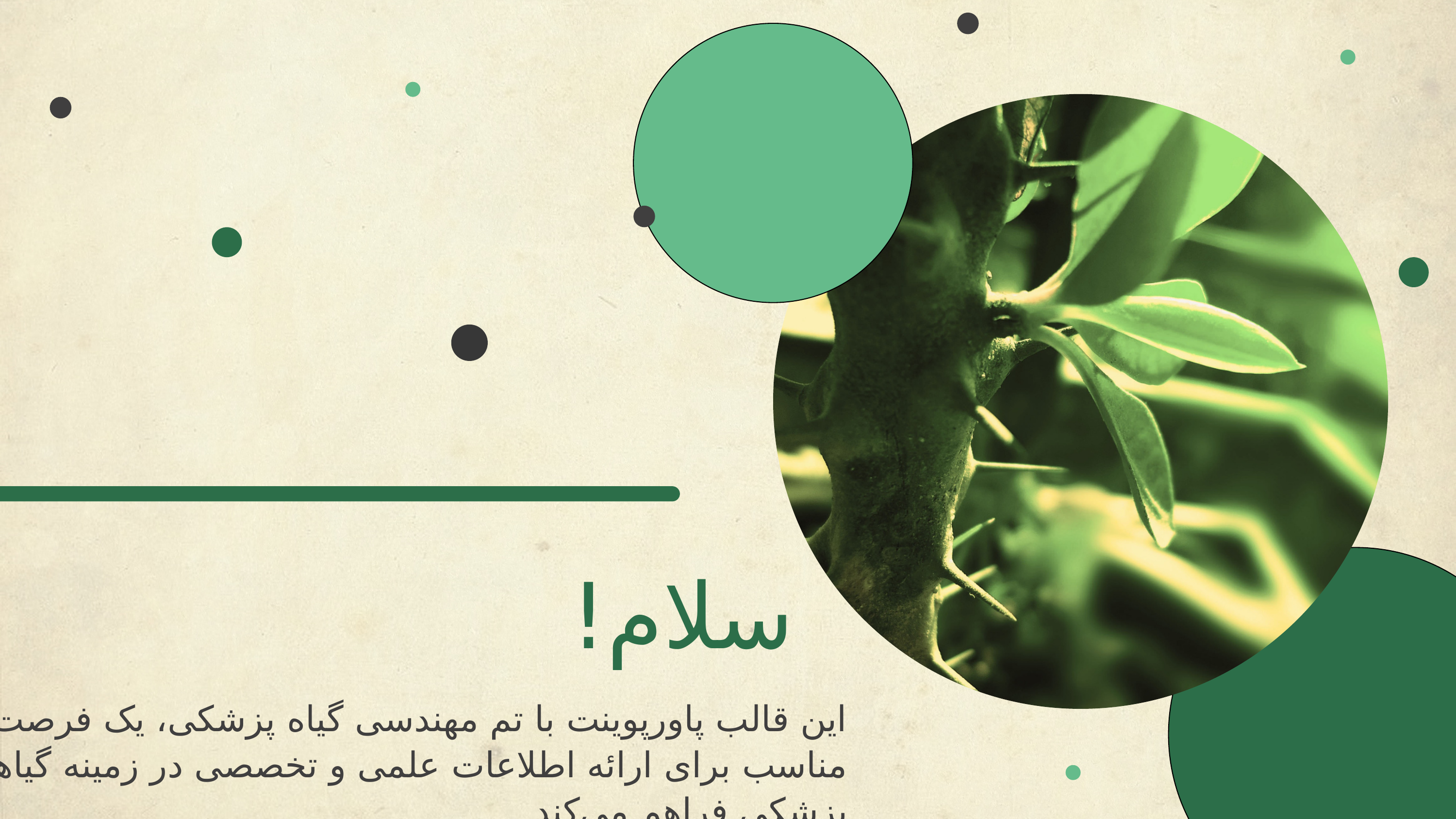

سلام!
این قالب پاورپوینت با تم مهندسی گیاه پزشکی، یک فرصت مناسب برای ارائه اطلاعات علمی و تخصصی در زمینه گیاهان پزشکی فراهم می‌کند